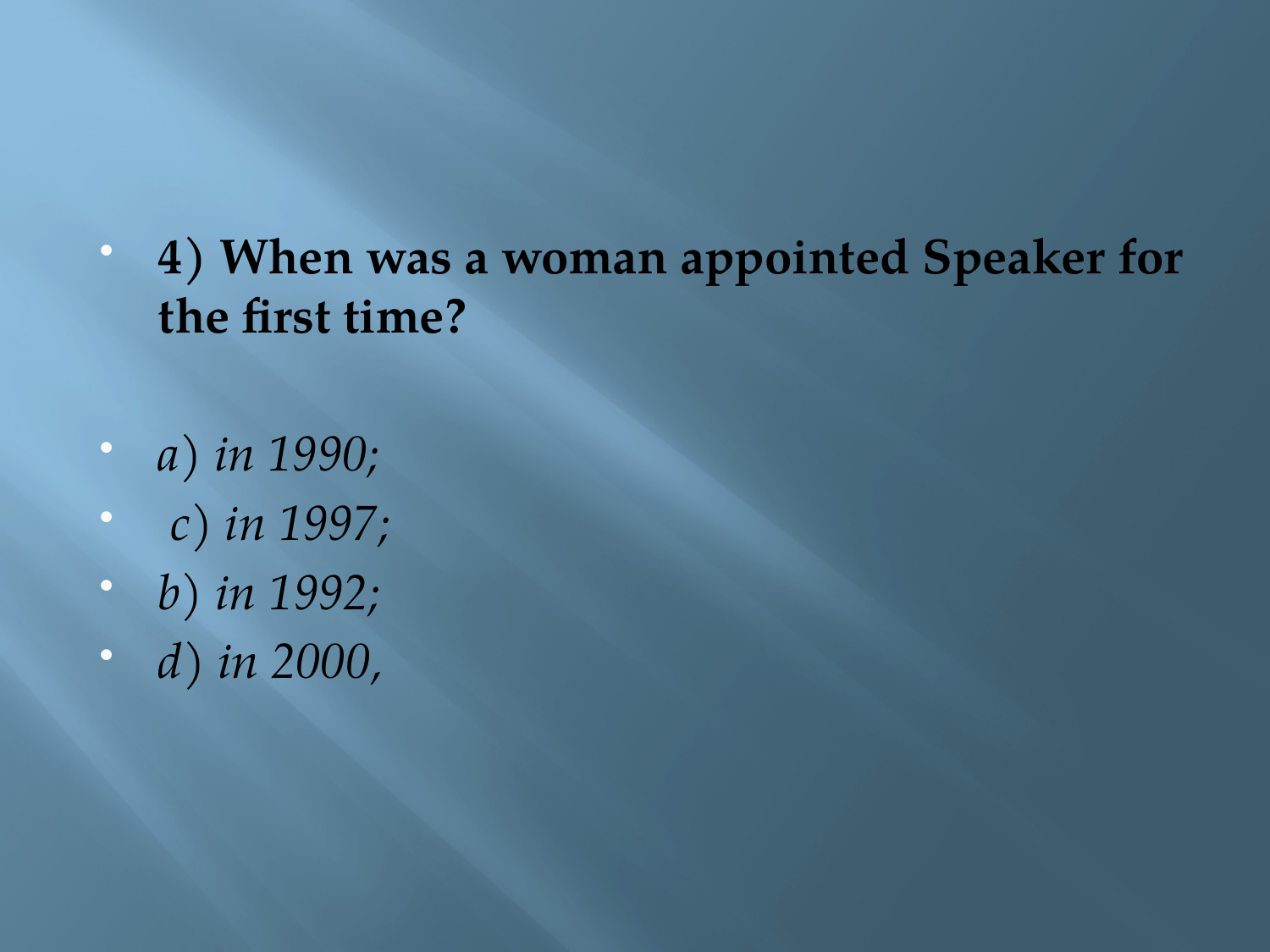

# 4) When was a woman appointed Speaker for the first time?

a) in 1990;
 c) in 1997;
b) in 1992;
d) in 2000,